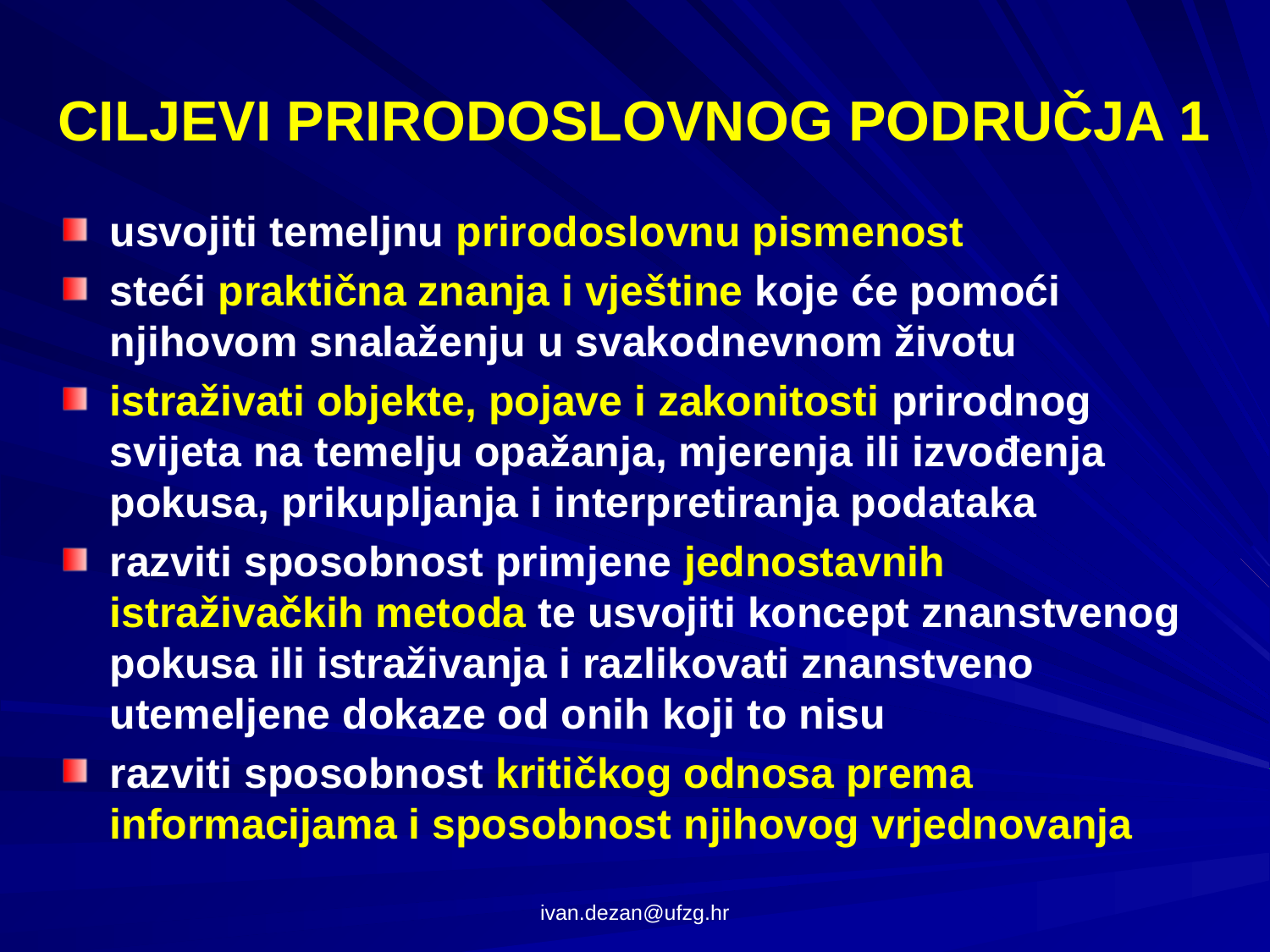

# CILJEVI PRIRODOSLOVNOG PODRUČJA 1
usvojiti temeljnu prirodoslovnu pismenost
steći praktična znanja i vještine koje će pomoći njihovom snalaženju u svakodnevnom životu
istraživati objekte, pojave i zakonitosti prirodnog svijeta na temelju opažanja, mjerenja ili izvođenja pokusa, prikupljanja i interpretiranja podataka
razviti sposobnost primjene jednostavnih istraživačkih metoda te usvojiti koncept znanstvenog pokusa ili istraživanja i razlikovati znanstveno utemeljene dokaze od onih koji to nisu
razviti sposobnost kritičkog odnosa prema informacijama i sposobnost njihovog vrjednovanja
ivan.dezan@ufzg.hr